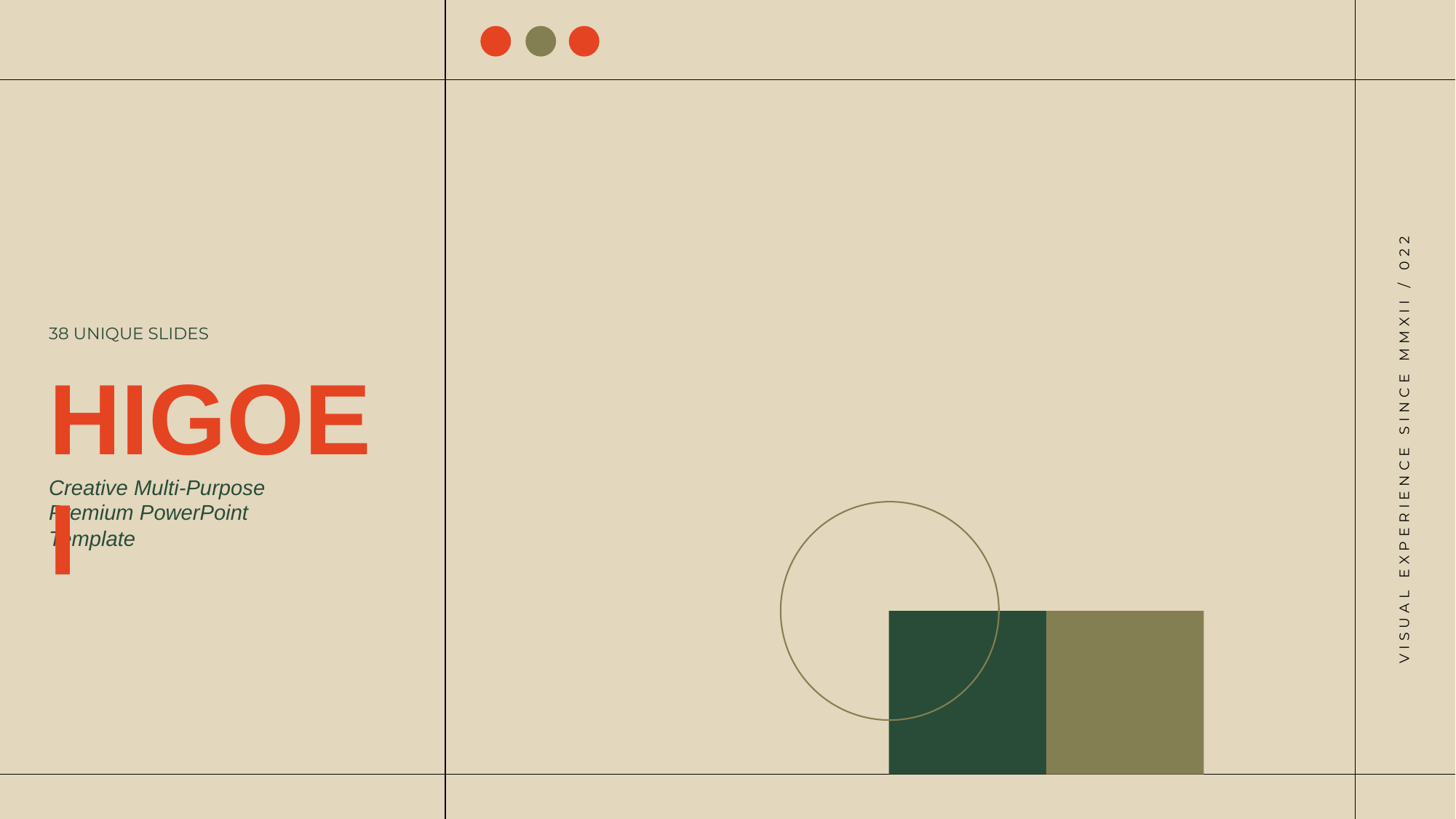

38 UNIQUE SLIDES
HIGOEI
VISUAL EXPERIENCE SINCE MMXII / 022
Creative Multi-Purpose Premium PowerPoint Template